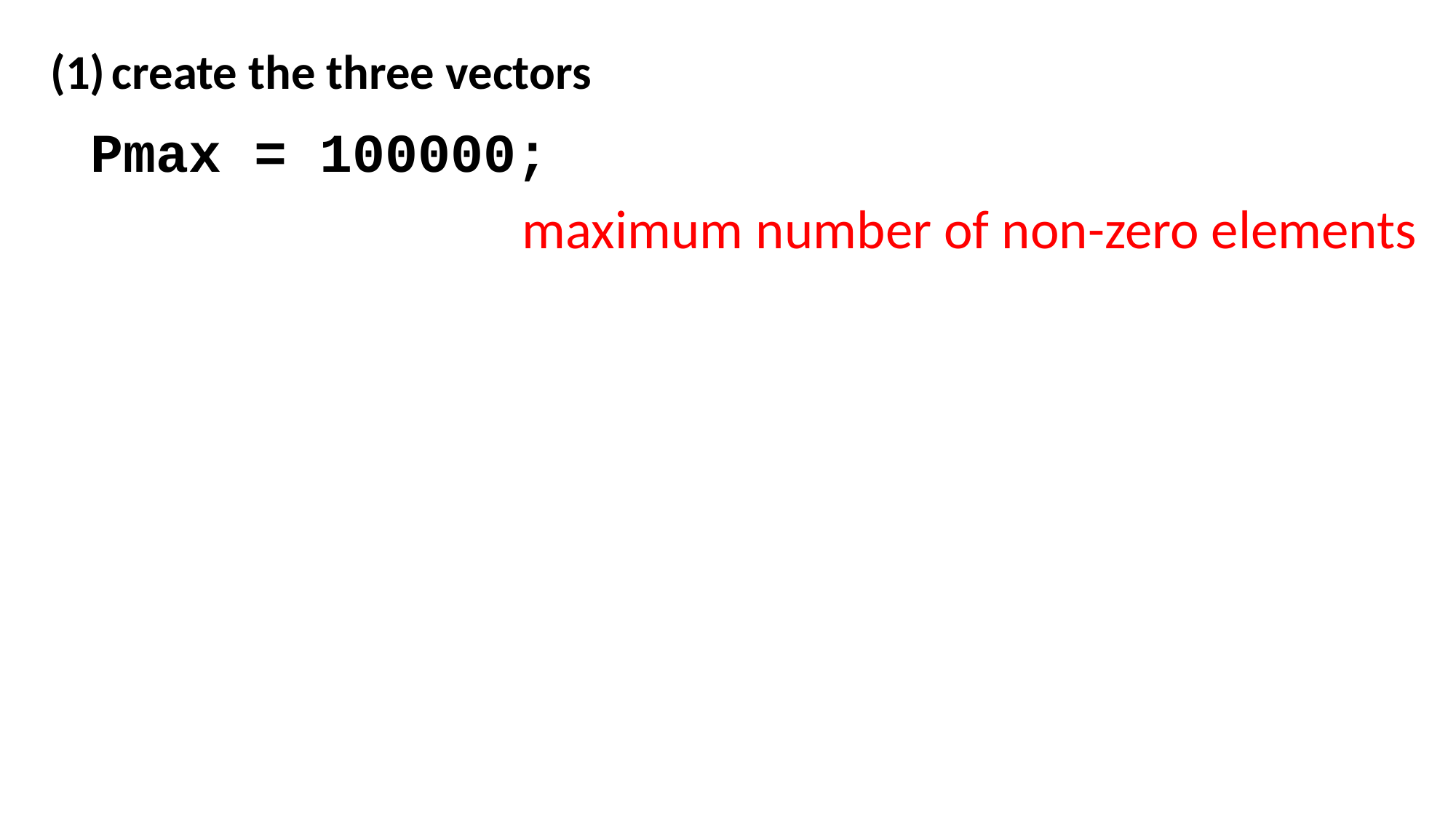

create the three vectors
Pmax = 100000;
maximum number of non-zero elements